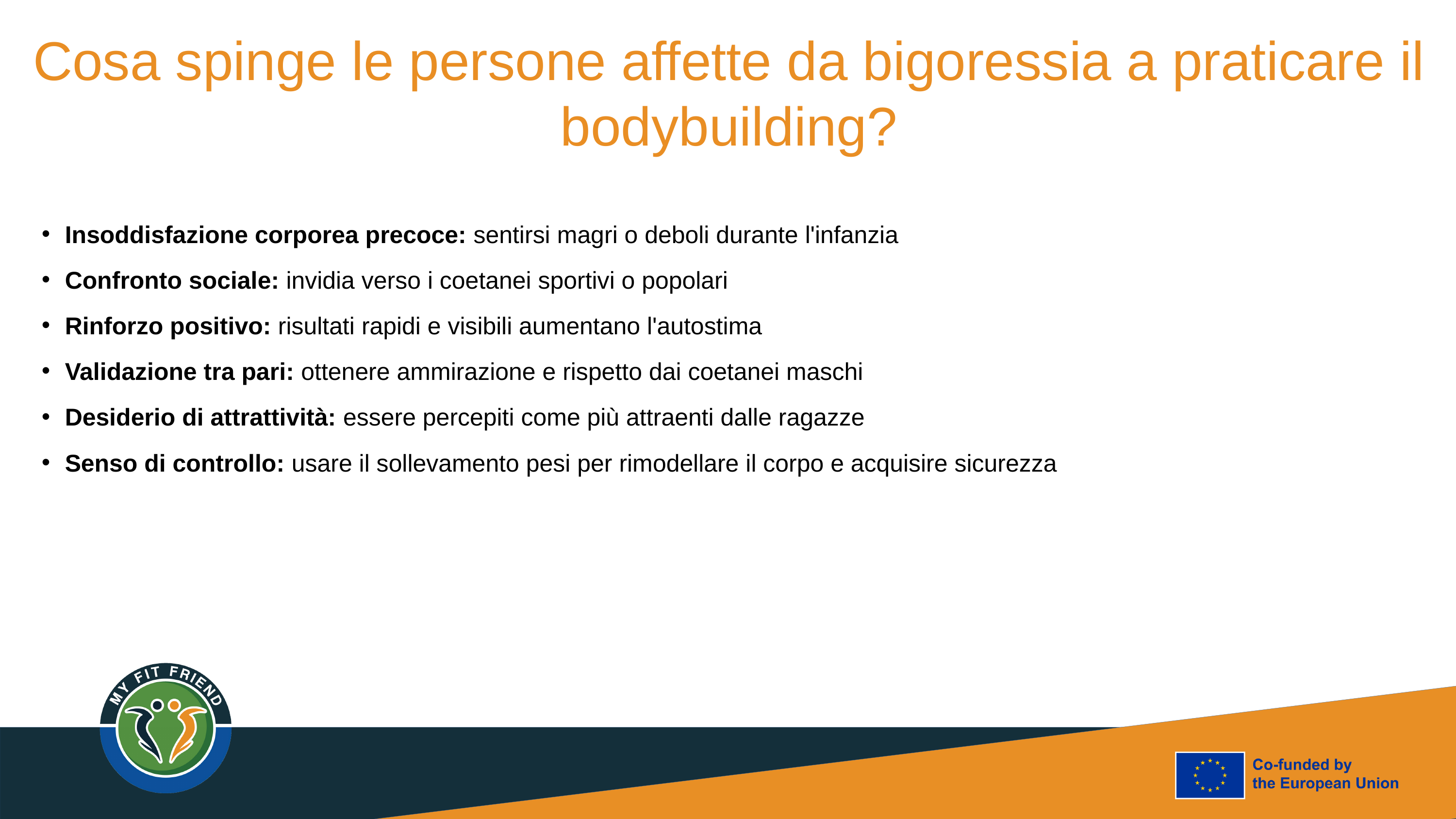

Cosa spinge le persone affette da bigoressia a praticare il bodybuilding?

Insoddisfazione corporea precoce: sentirsi magri o deboli durante l'infanzia
Confronto sociale: invidia verso i coetanei sportivi o popolari
Rinforzo positivo: risultati rapidi e visibili aumentano l'autostima
Validazione tra pari: ottenere ammirazione e rispetto dai coetanei maschi
Desiderio di attrattività: essere percepiti come più attraenti dalle ragazze
Senso di controllo: usare il sollevamento pesi per rimodellare il corpo e acquisire sicurezza